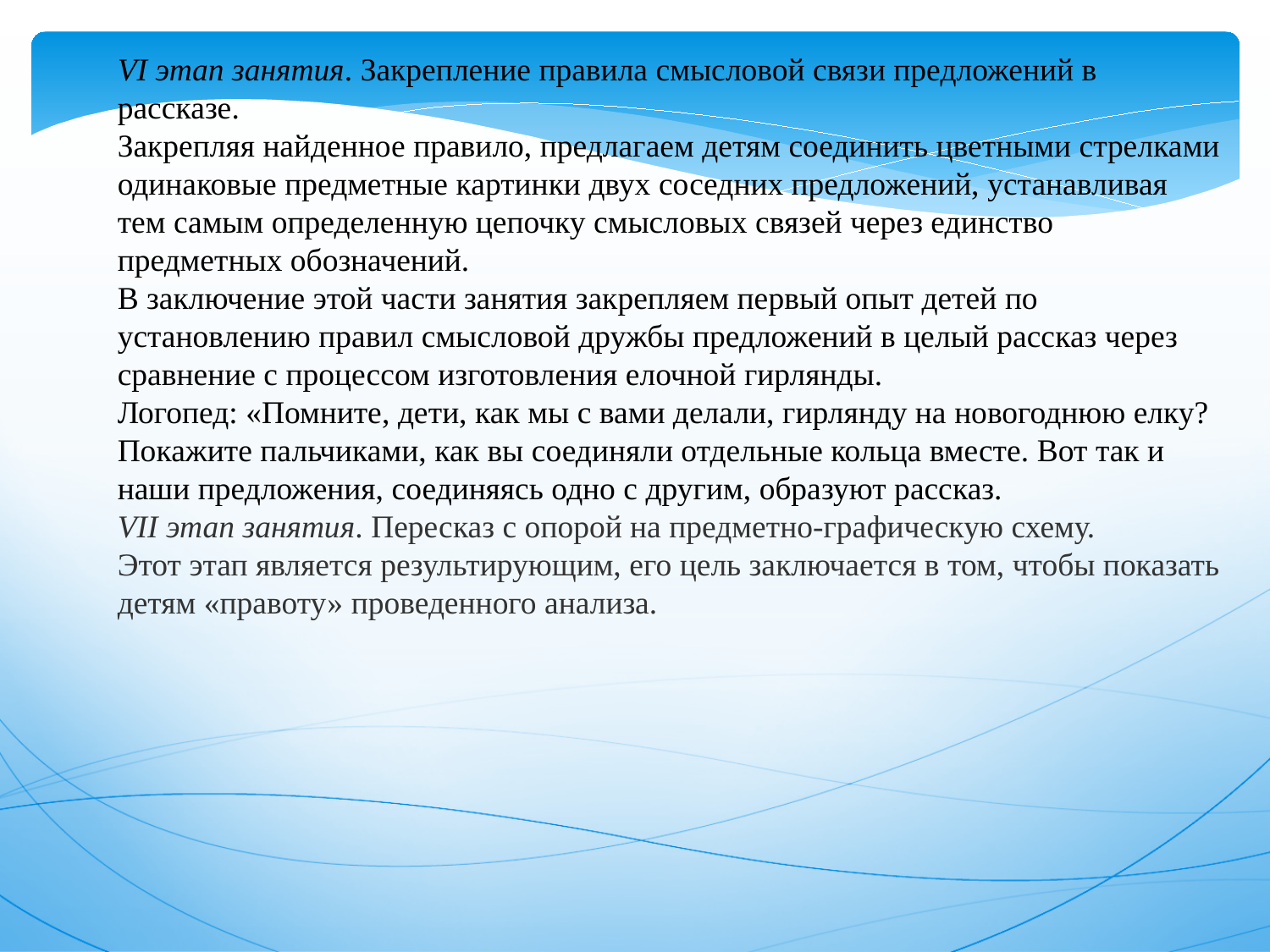

VI этап занятия. Закрепление правила смысловой связи предложений в рассказе.
Закрепляя найденное правило, предлагаем детям соединить цветными стрелками одинаковые предметные картинки двух соседних предложений, устанавливая тем самым определенную цепочку смысловых связей через единство предметных обозначений.
В заключение этой части занятия закрепляем первый опыт детей по установлению правил смысловой дружбы предложений в целый рассказ через сравнение с процессом изготовления елочной гирлянды.
Логопед: «Помните, дети, как мы с вами делали, гирлянду на новогоднюю елку? Покажите пальчиками, как вы соединяли отдельные кольца вместе. Вот так и наши предложения, соединяясь одно с другим, образуют рассказ.
VII этап занятия. Пересказ с опорой на предметно-графическую схему.
Этот этап является результирующим, его цель заключается в том, чтобы показать детям «правоту» проведенного анализа.